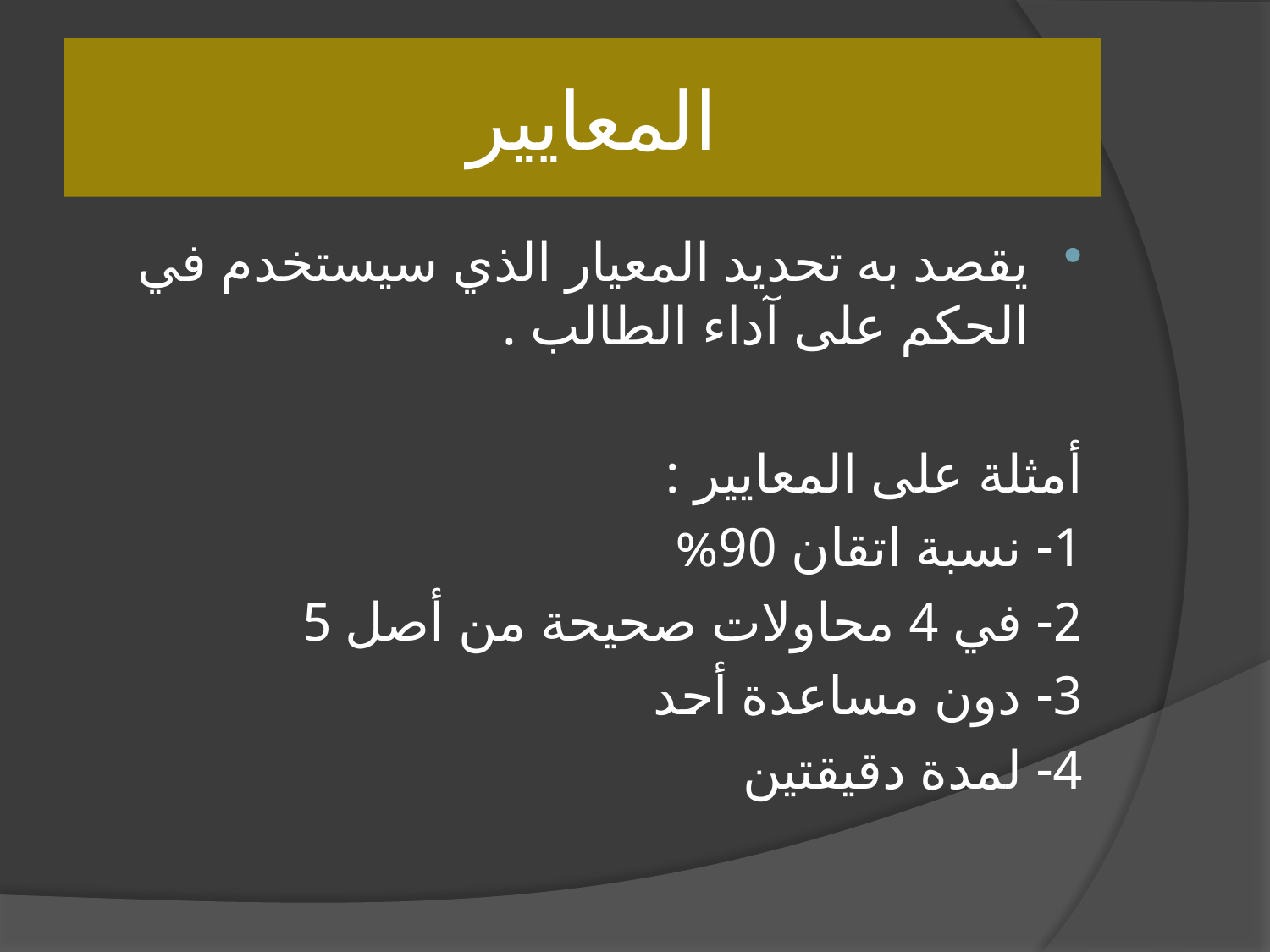

# المعايير
يقصد به تحديد المعيار الذي سيستخدم في الحكم على آداء الطالب .

أمثلة على المعايير :
1- نسبة اتقان 90%
2- في 4 محاولات صحيحة من أصل 5
3- دون مساعدة أحد
4- لمدة دقيقتين